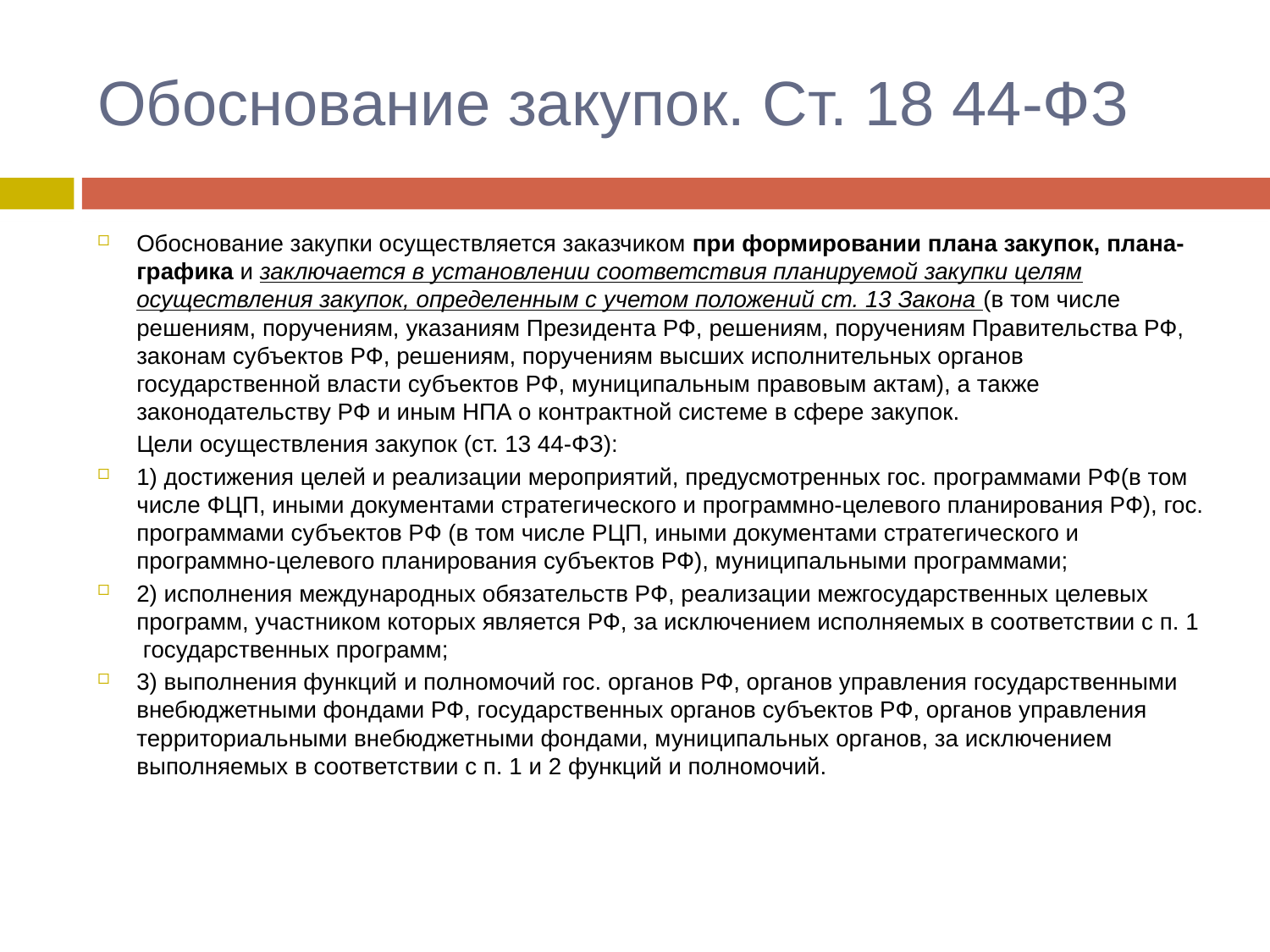

# Обоснование закупок. Ст. 18 44-ФЗ
Обоснование закупки осуществляется заказчиком при формировании плана закупок, плана-графика и заключается в установлении соответствия планируемой закупки целям осуществления закупок, определенным с учетом положений ст. 13 Закона (в том числе решениям, поручениям, указаниям Президента РФ, решениям, поручениям Правительства РФ, законам субъектов РФ, решениям, поручениям высших исполнительных органов государственной власти субъектов РФ, муниципальным правовым актам), а также законодательству РФ и иным НПА о контрактной системе в сфере закупок.
	Цели осуществления закупок (ст. 13 44-ФЗ):
1) достижения целей и реализации мероприятий, предусмотренных гос. программами РФ(в том числе ФЦП, иными документами стратегического и программно-целевого планирования РФ), гос. программами субъектов РФ (в том числе РЦП, иными документами стратегического и программно-целевого планирования субъектов РФ), муниципальными программами;
2) исполнения международных обязательств РФ, реализации межгосударственных целевых программ, участником которых является РФ, за исключением исполняемых в соответствии с п. 1  государственных программ;
3) выполнения функций и полномочий гос. органов РФ, органов управления государственными внебюджетными фондами РФ, государственных органов субъектов РФ, органов управления территориальными внебюджетными фондами, муниципальных органов, за исключением выполняемых в соответствии с п. 1 и 2 функций и полномочий.